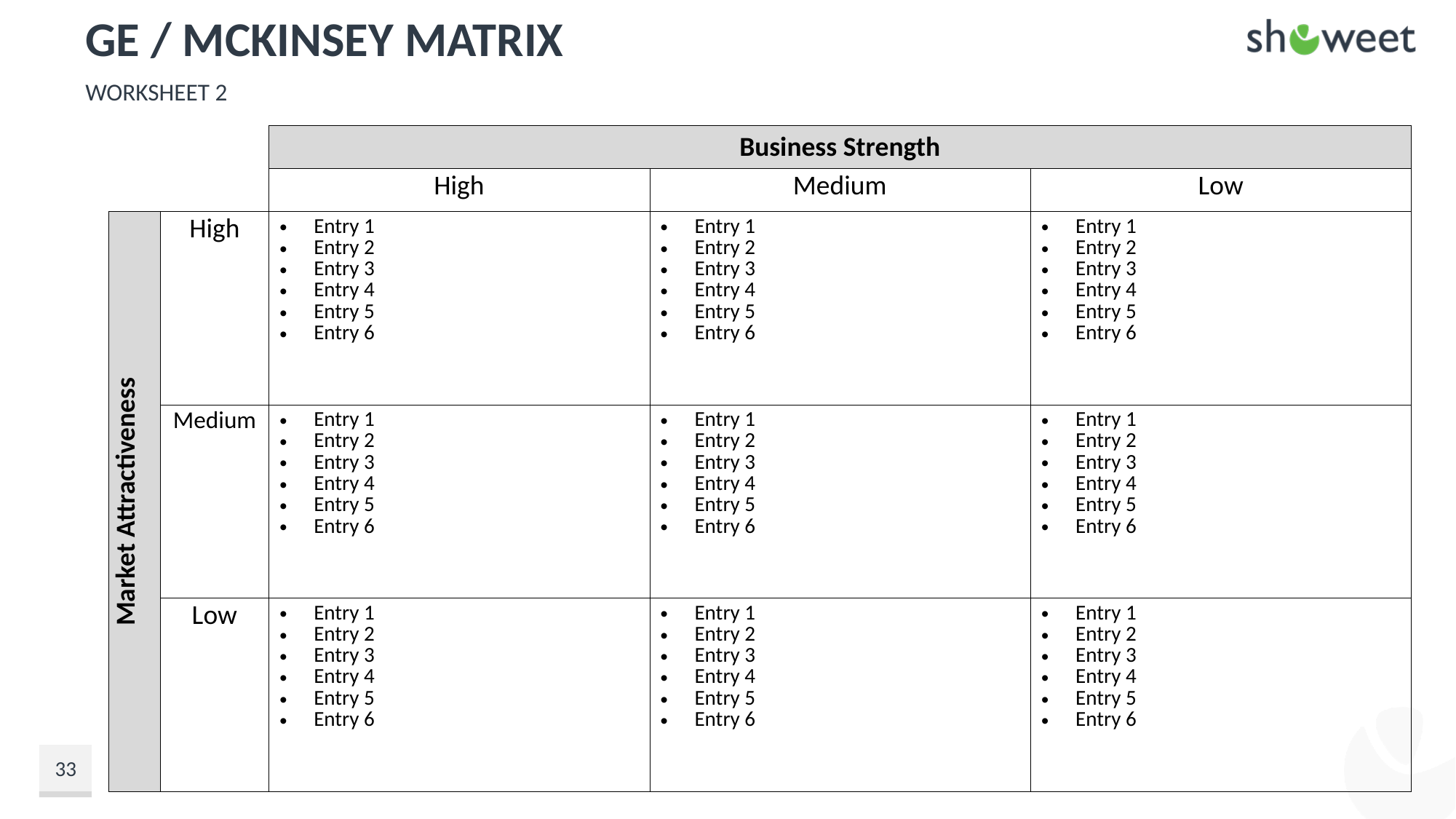

# GE / McKinsey Matrix
Worksheet 2
|  |  | Business Strength |  |  |
| --- | --- | --- | --- | --- |
|  |  | High | Medium | Low |
| Market Attractiveness | High | Entry 1 Entry 2 Entry 3 Entry 4 Entry 5 Entry 6 | Entry 1 Entry 2 Entry 3 Entry 4 Entry 5 Entry 6 | Entry 1 Entry 2 Entry 3 Entry 4 Entry 5 Entry 6 |
|  | Medium | Entry 1 Entry 2 Entry 3 Entry 4 Entry 5 Entry 6 | Entry 1 Entry 2 Entry 3 Entry 4 Entry 5 Entry 6 | Entry 1 Entry 2 Entry 3 Entry 4 Entry 5 Entry 6 |
|  | Low | Entry 1 Entry 2 Entry 3 Entry 4 Entry 5 Entry 6 | Entry 1 Entry 2 Entry 3 Entry 4 Entry 5 Entry 6 | Entry 1 Entry 2 Entry 3 Entry 4 Entry 5 Entry 6 |